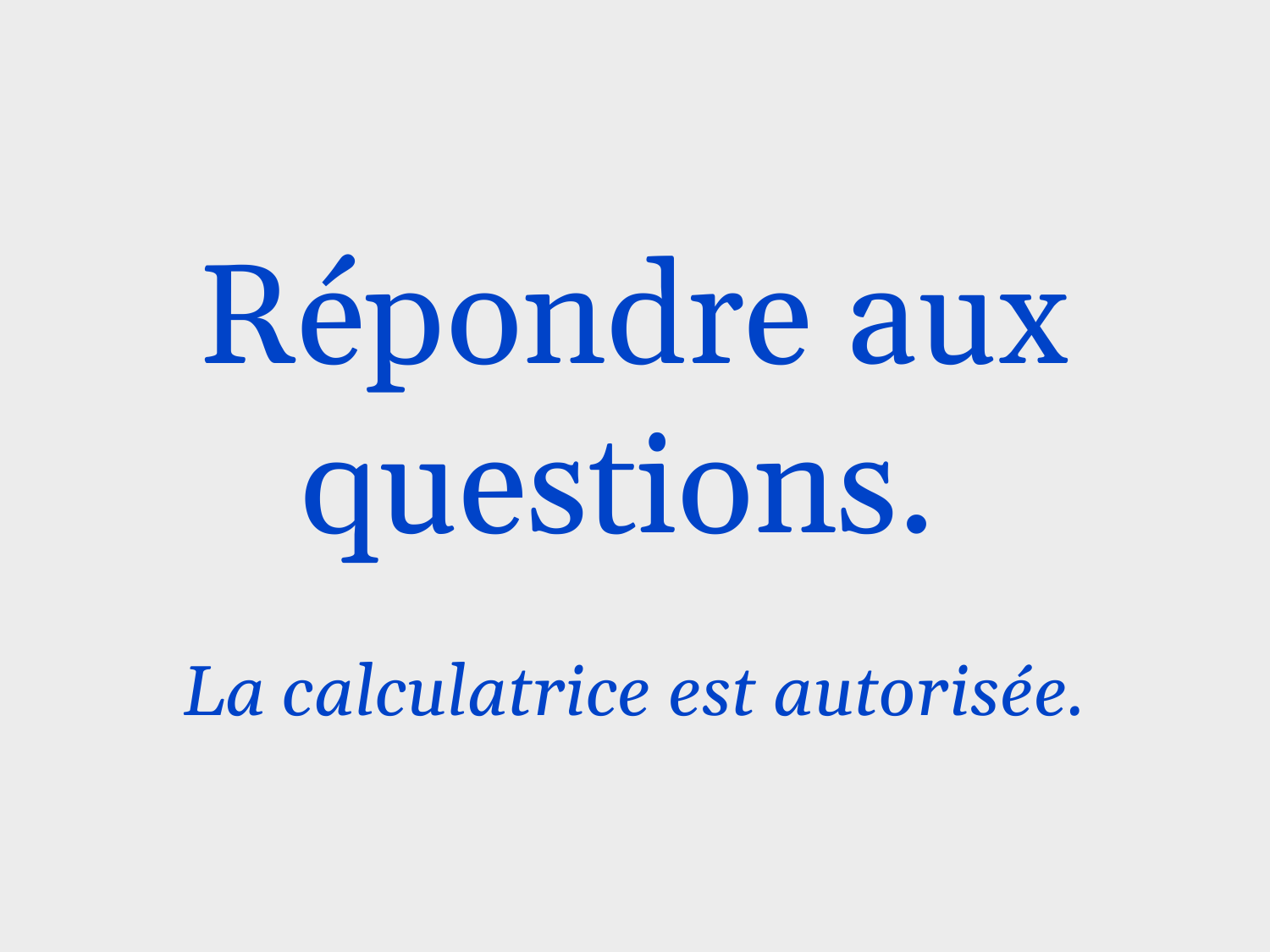

# Répondre aux questions. La calculatrice est autorisée.